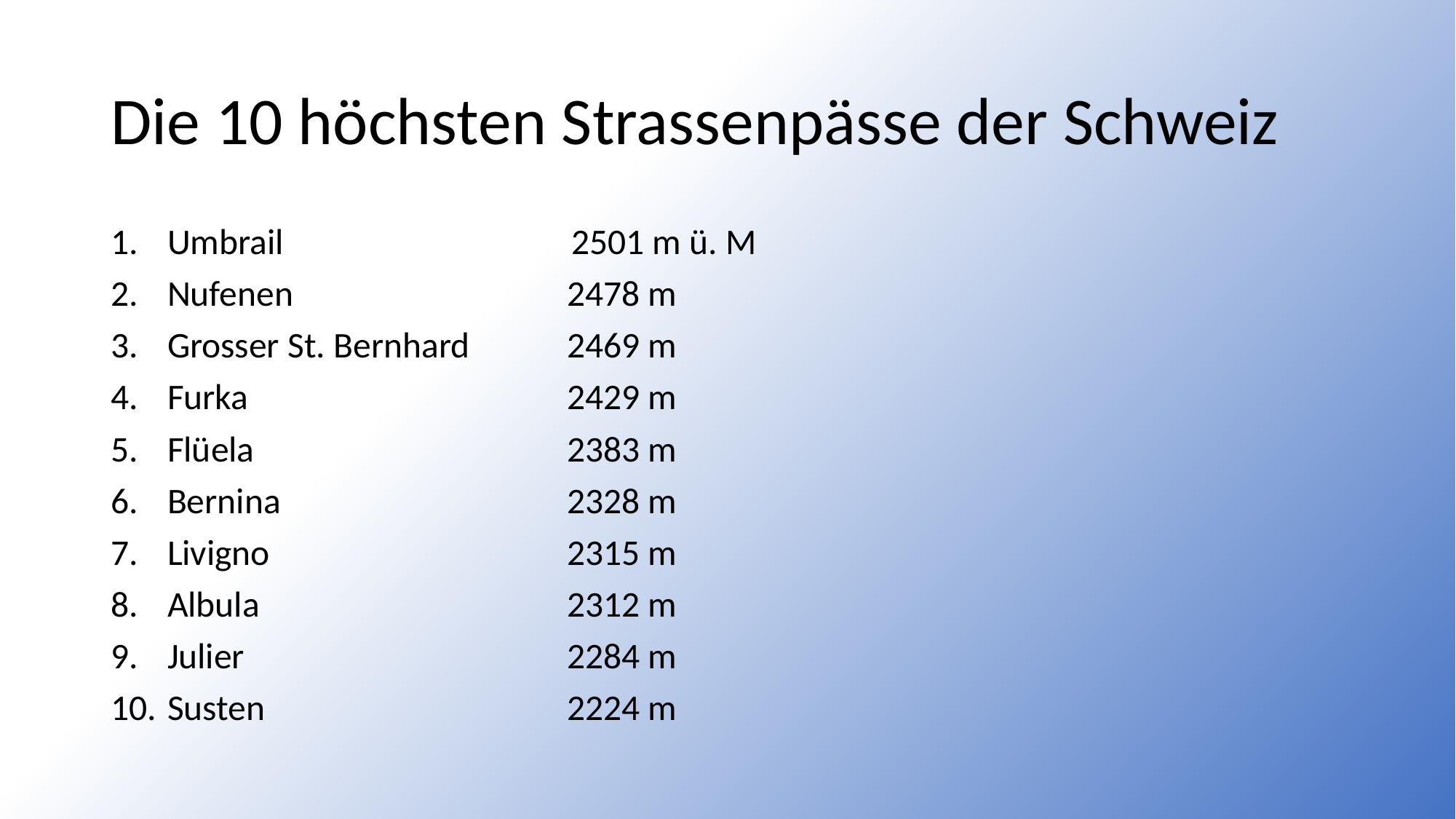

# Die 10 höchsten Strassenpässe der Schweiz
Umbrail		     2501 m ü. M
Nufenen	2478 m
Grosser St. Bernhard	2469 m
Furka	2429 m
Flüela	2383 m
Bernina	2328 m
Livigno	2315 m
Albula	2312 m
Julier	2284 m
Susten	2224 m